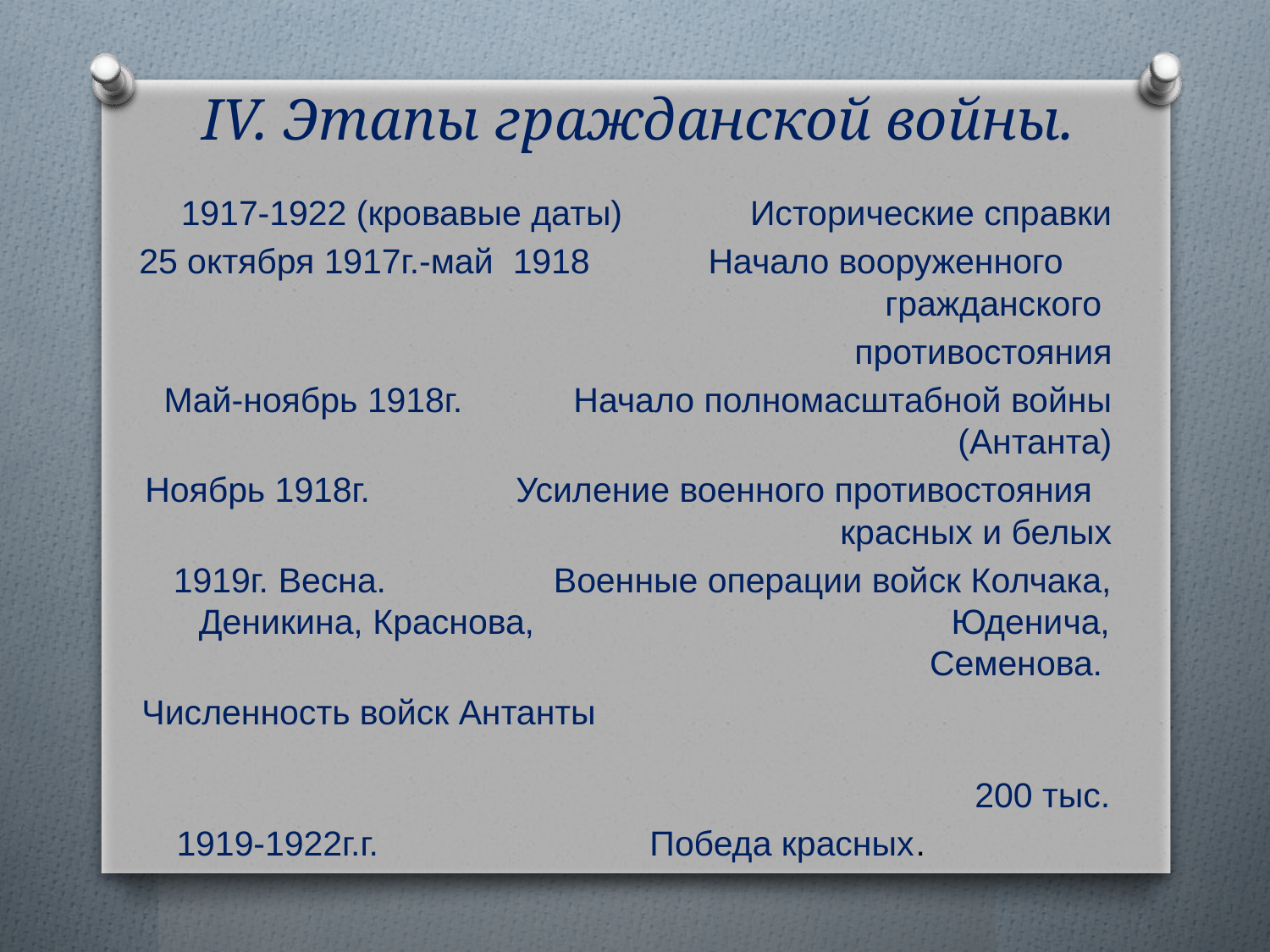

# IV. Этапы гражданской войны.

1917-1922 (кровавые даты)	     Исторические справки
25 октября 1917г.-май  1918	     Начало вооруженного                                                                        гражданского
противостояния
Май-ноябрь 1918г.	          Начало полномасштабной войны (Антанта)
Ноябрь 1918г.	      Усиление военного противостояния        красных и белых
 1919г. Весна.	        Военные операции войск Колчака, Деникина, Краснова,                                           Юденича, Семенова.
Численность войск Антанты                                                                                                                                                                                                           200 тыс.
    1919-1922г.г.                            Победа красных.